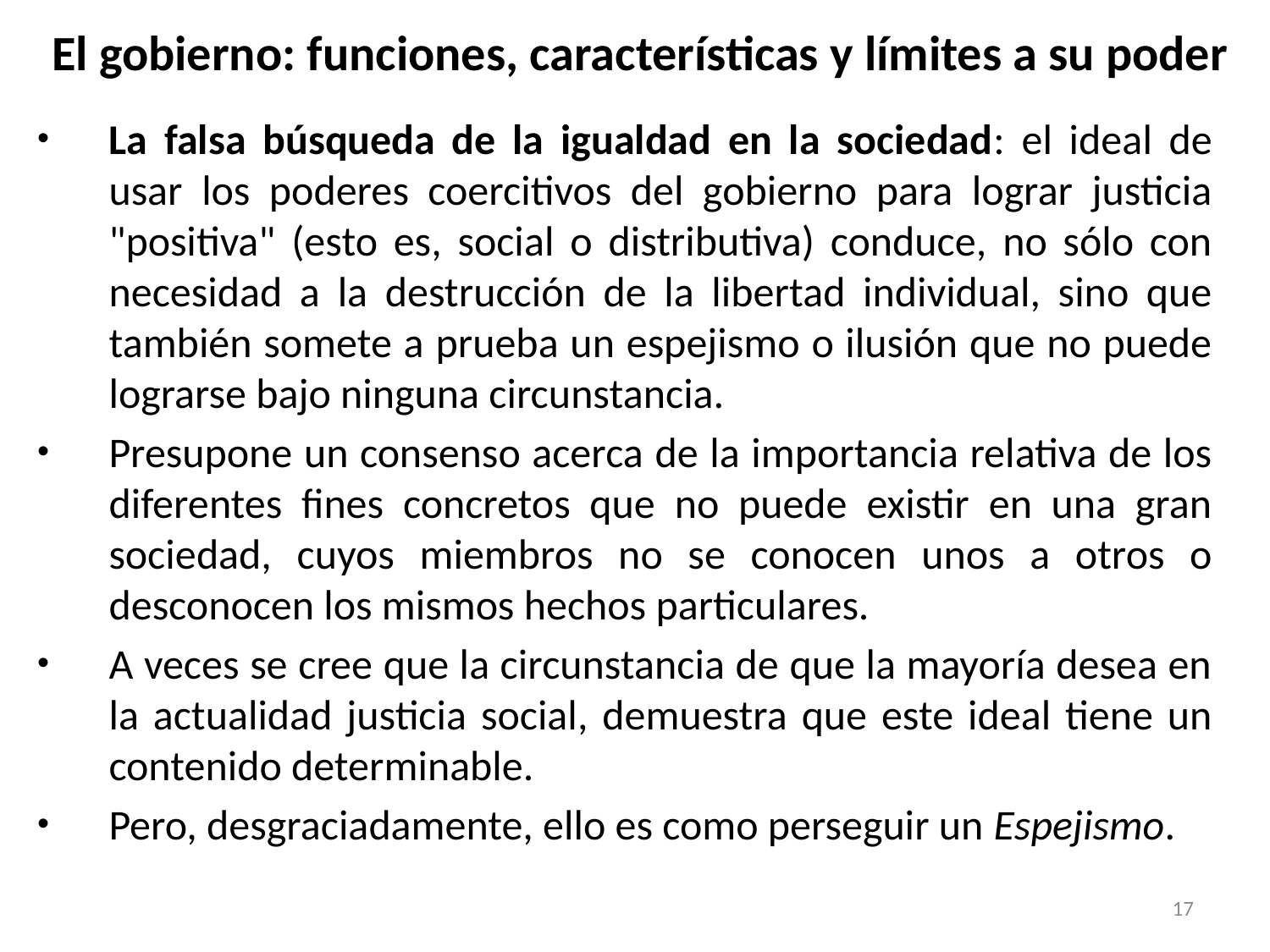

# El gobierno: funciones, características y límites a su poder
La falsa búsqueda de la igualdad en la sociedad: el ideal de usar los poderes coercitivos del gobierno para lograr justicia "positiva" (esto es, social o distributiva) conduce, no sólo con necesidad a la destrucción de la libertad individual, sino que también somete a prueba un espejismo o ilusión que no puede lograrse bajo ninguna circunstancia.
Presupone un consenso acerca de la importancia relativa de los diferentes fines concretos que no puede existir en una gran sociedad, cuyos miembros no se conocen unos a otros o desconocen los mismos hechos particulares.
A veces se cree que la circunstancia de que la mayoría desea en la actualidad justicia social, demuestra que este ideal tiene un contenido determinable.
Pero, desgraciadamente, ello es como perseguir un Espejismo.
17